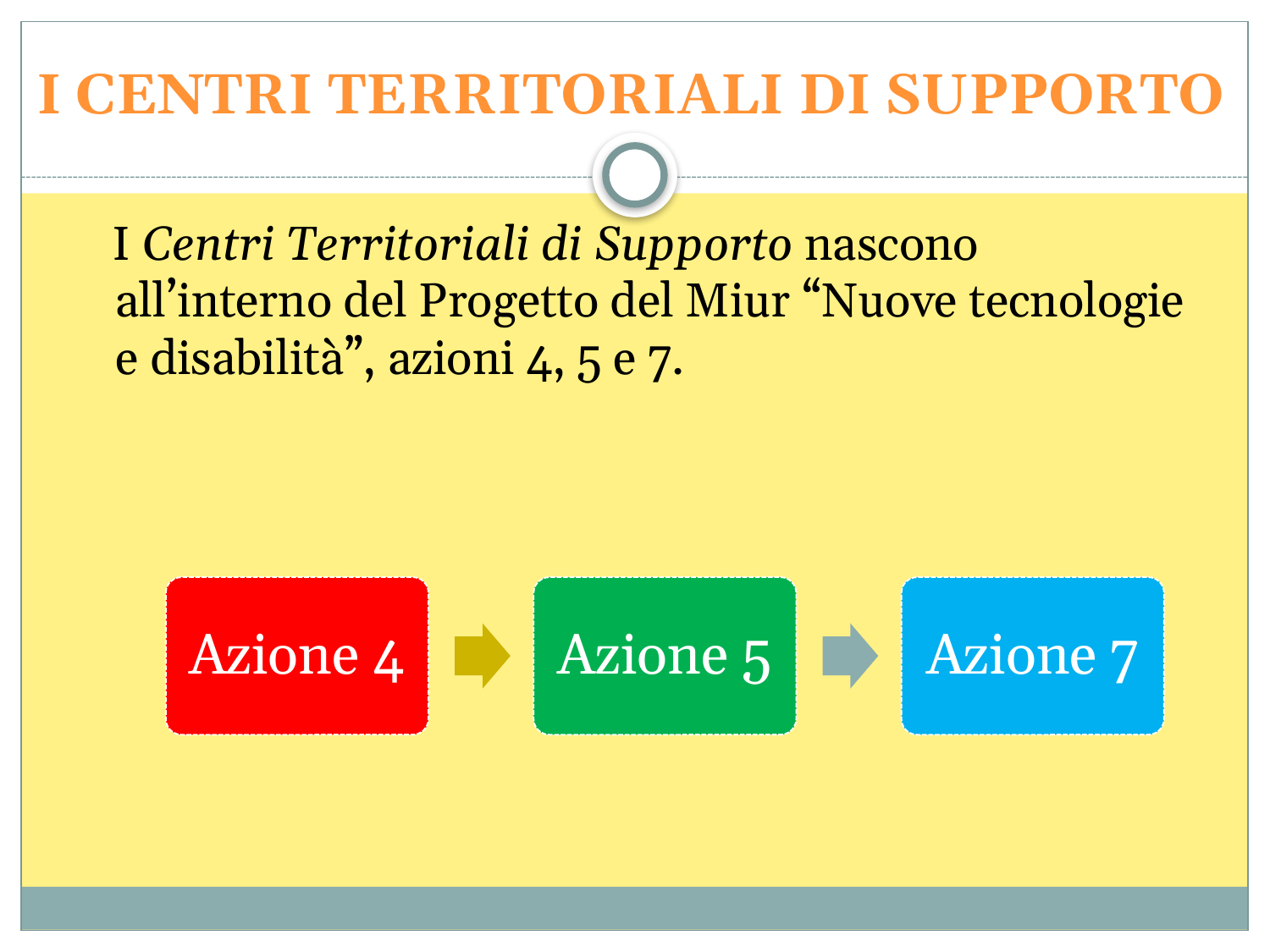

# I CENTRI TERRITORIALI DI SUPPORTO
   I Centri Territoriali di Supporto nascono all’interno del Progetto del Miur “Nuove tecnologie e disabilità”, azioni 4, 5 e 7.
Azione 4

Azione 5

Azione 7